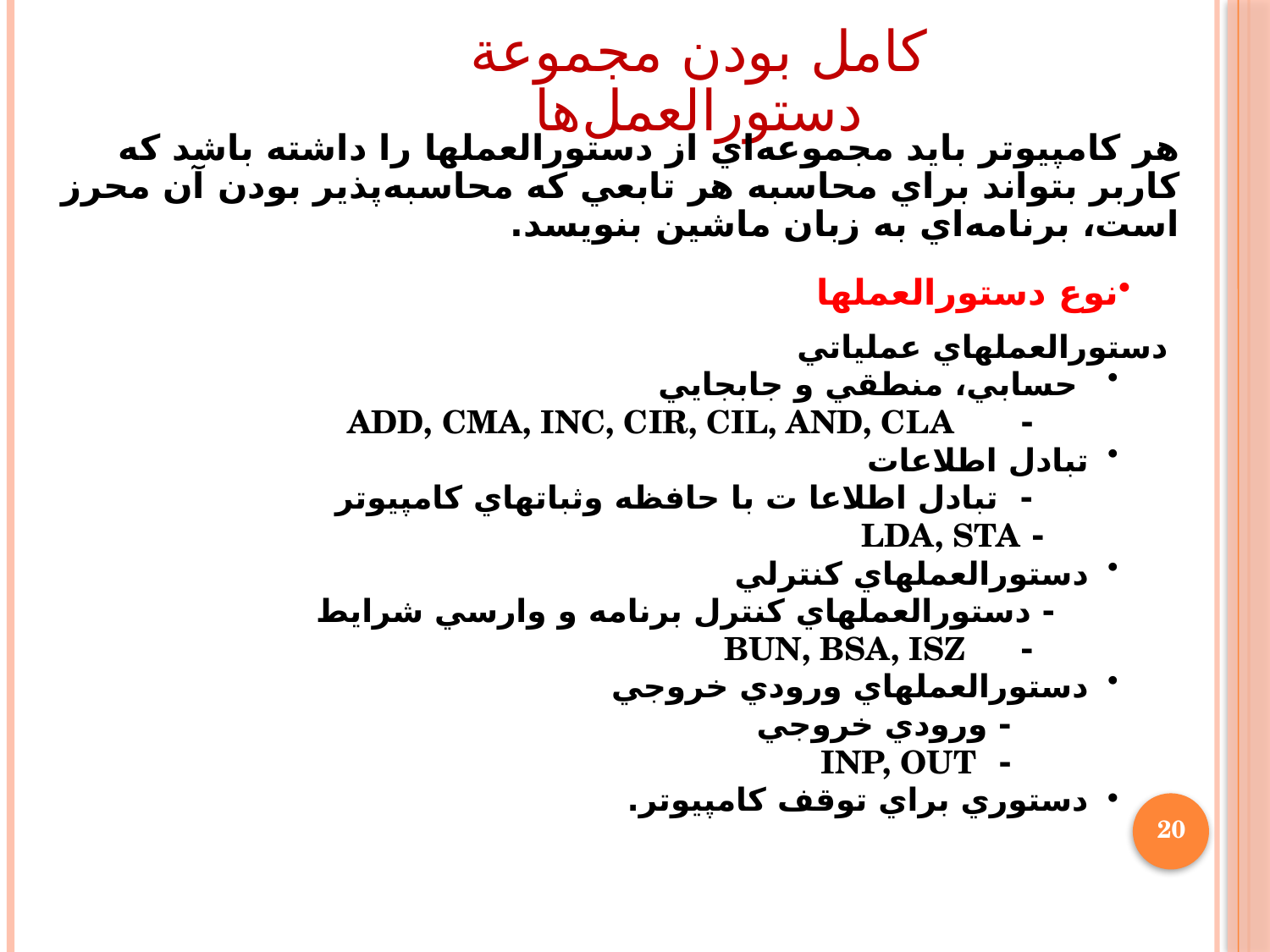

# كامل بودن مجموعة دستورالعمل‌ها
هر كامپيوتر بايد مجموعه‌اي از دستورالعملها را داشته باشد كه كاربر بتواند براي محاسبه هر تابعي كه محاسبه‌پذير بودن آن محرز است، برنامه‌اي به زبان ماشين بنويسد.
نوع دستورالعملها

 دستورالعملهاي عملياتي
 حسابي، منطقي و جابجايي
     -      ADD, CMA, INC, CIR, CIL, AND, CLA
تبادل اطلاعات
     -  تبادل اطلاعا ت با حافظه وثباتهاي كامپيوتر
    - LDA, STA
دستورالعملهاي كنترلي
   - دستورالعملهاي كنترل برنامه و وارسي شرايط
     -     BUN, BSA, ISZ
دستورالعملهاي ورودي خروجي
       - ورودي خروجي
       -  INP, OUT
دستوري براي توقف کامپيوتر.

20